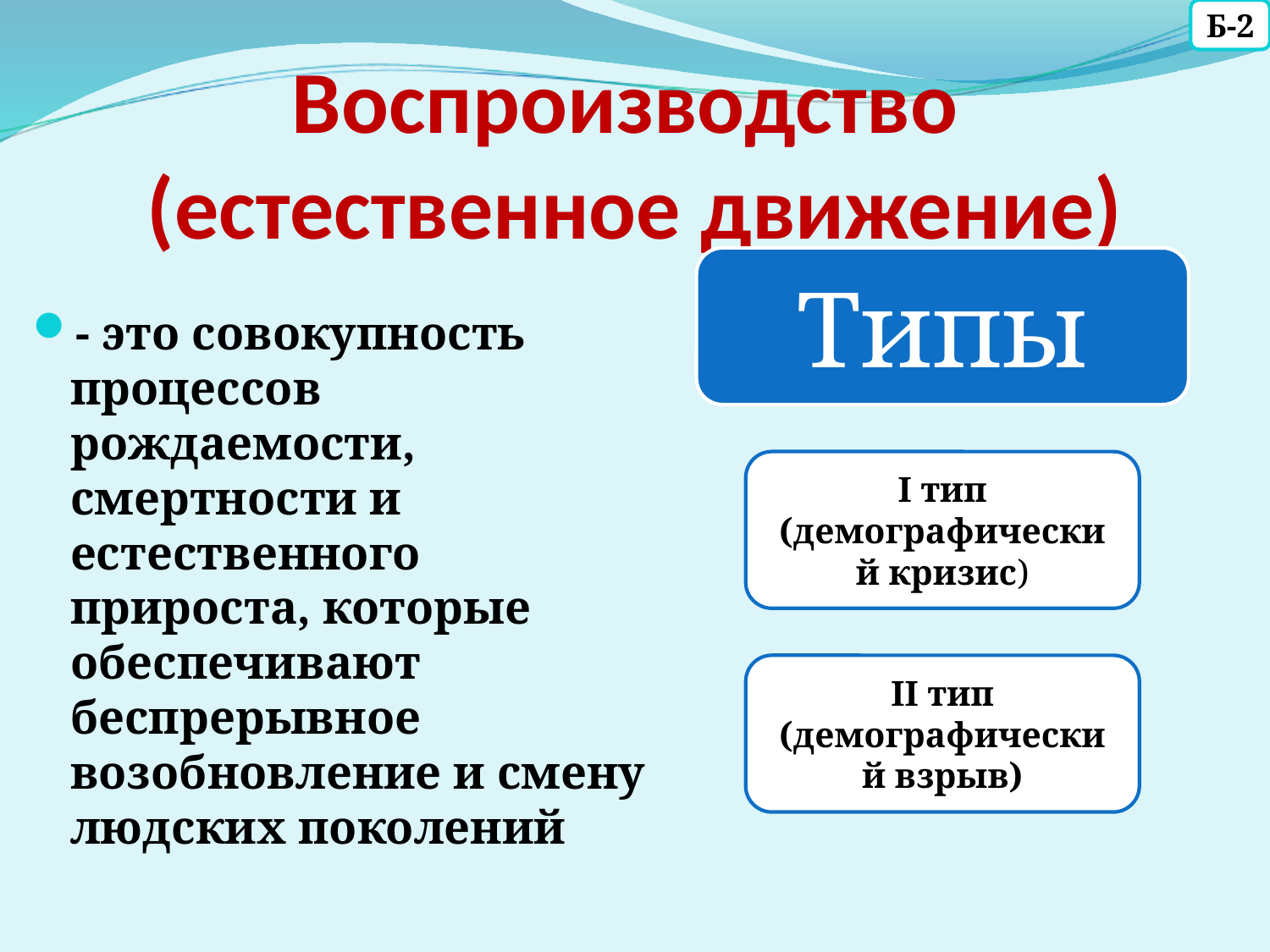

Воспроизводство
(естественное движение)
Б-2
Типы
I тип
(демографический кризис)
II тип (демографический взрыв)
- это совокупность процессов рождаемости, смертности и естественного прироста, которые обеспечивают беспрерывное возобновление и смену людских поколений